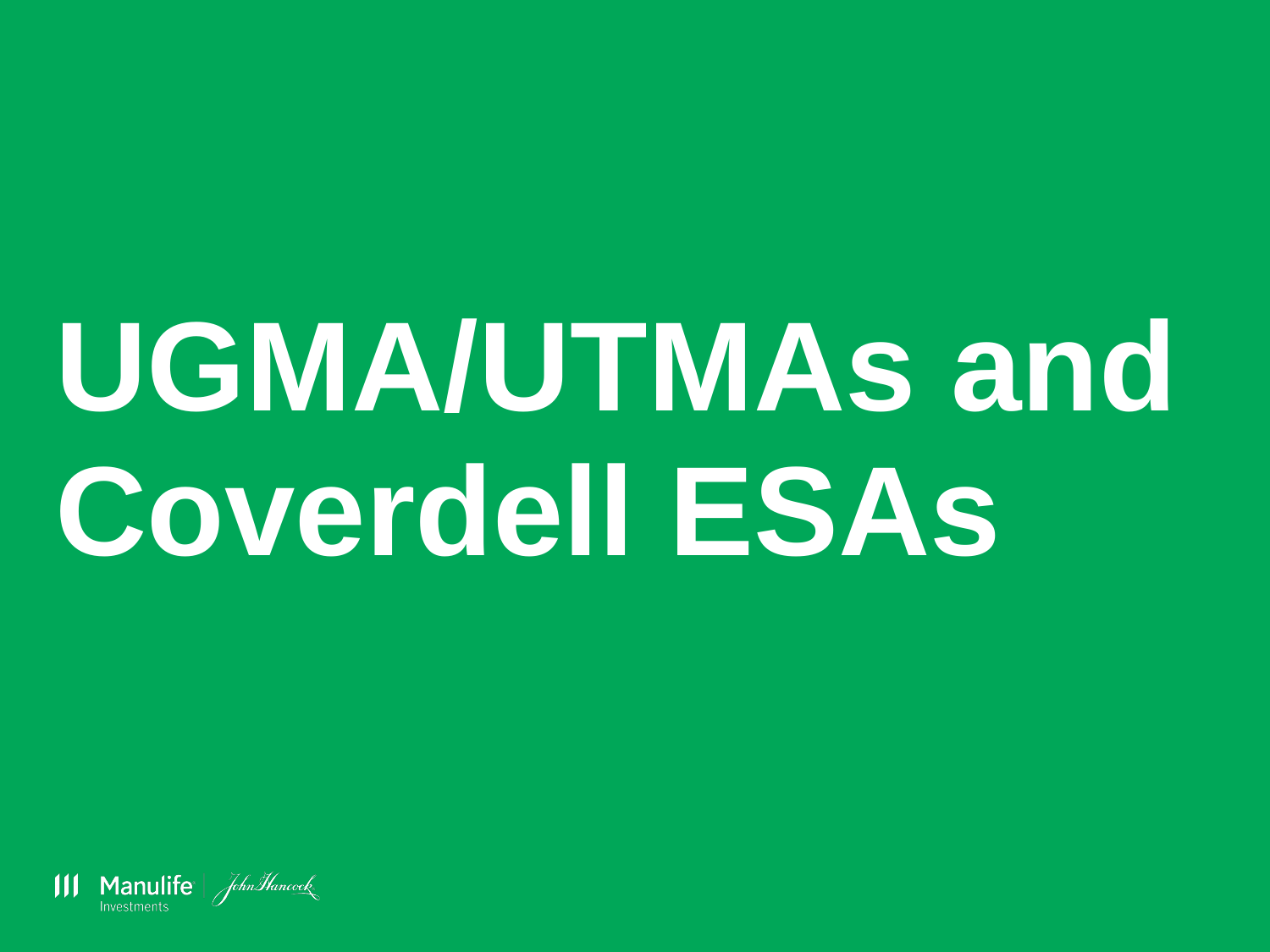

# UGMA/UTMAs and Coverdell ESAs
THIS MATERIAL IS FOR INSTITUTIONAL/BROKER-DEALER USE ONLY. NOT FOR DISTRIBUTION OR USE WITH THE PUBLIC.